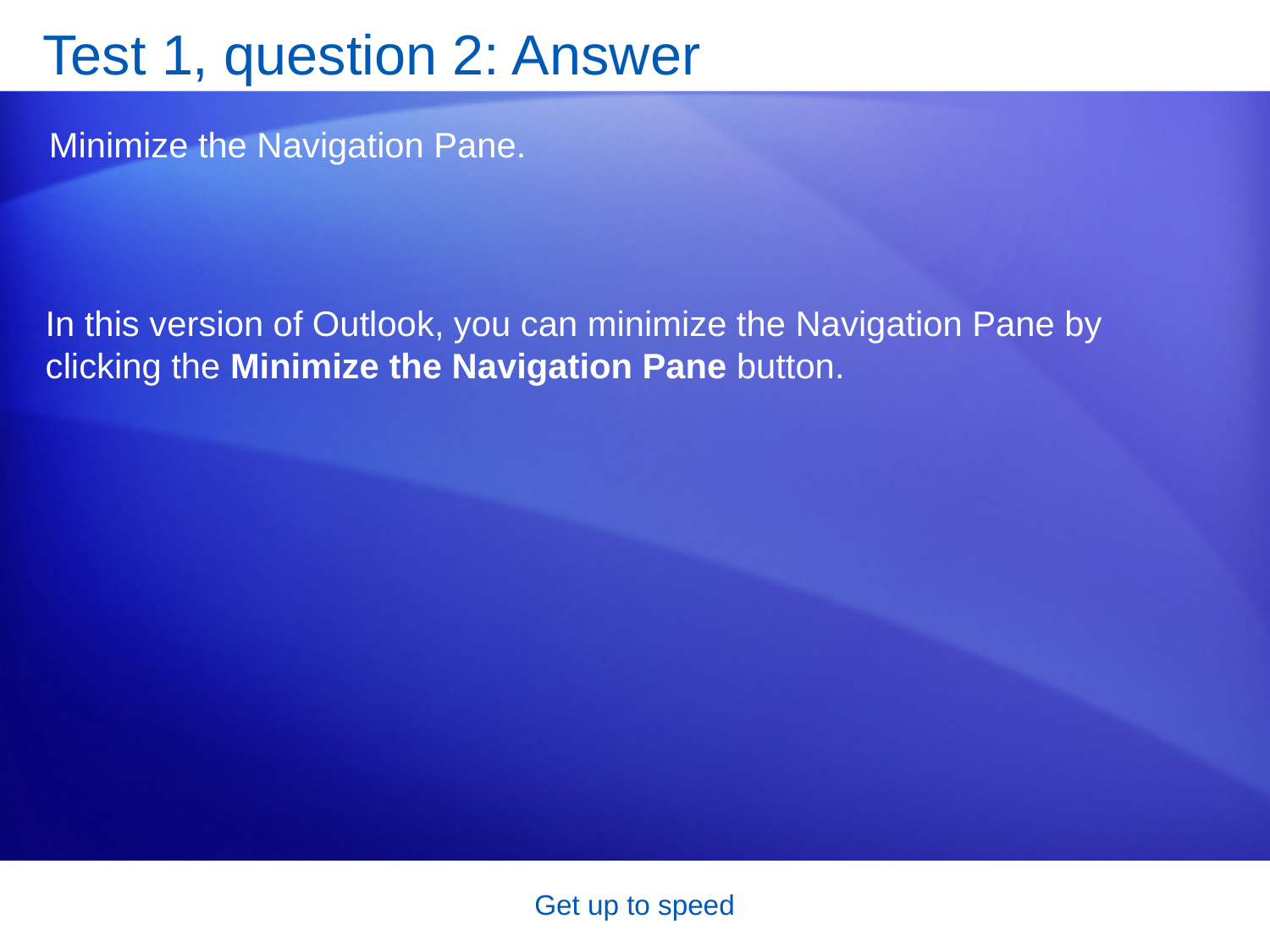

# Test 1, question 2: Answer
Minimize the Navigation Pane.
In this version of Outlook, you can minimize the Navigation Pane by clicking the Minimize the Navigation Pane button.
Get up to speed